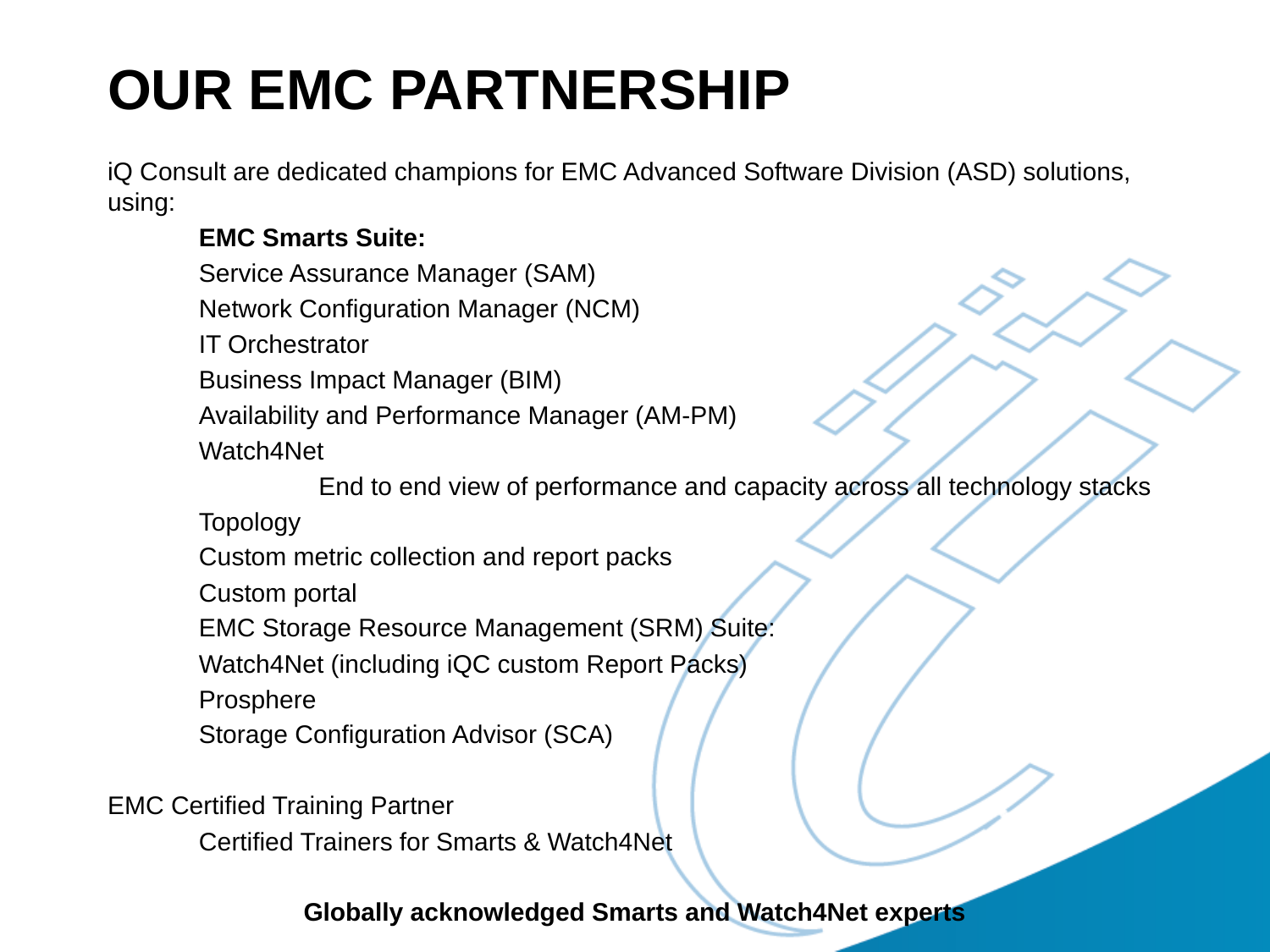

# Our emc partnership
iQ Consult are dedicated champions for EMC Advanced Software Division (ASD) solutions, using:
	EMC Smarts Suite:
		Service Assurance Manager (SAM)
		Network Configuration Manager (NCM)
		IT Orchestrator
		Business Impact Manager (BIM)
		Availability and Performance Manager (AM-PM)
	Watch4Net
		End to end view of performance and capacity across all technology stacks
		Topology
		Custom metric collection and report packs
		Custom portal
	EMC Storage Resource Management (SRM) Suite:
		Watch4Net (including iQC custom Report Packs)
		Prosphere
		Storage Configuration Advisor (SCA)

EMC Certified Training Partner
	Certified Trainers for Smarts & Watch4Net

Globally acknowledged Smarts and Watch4Net experts